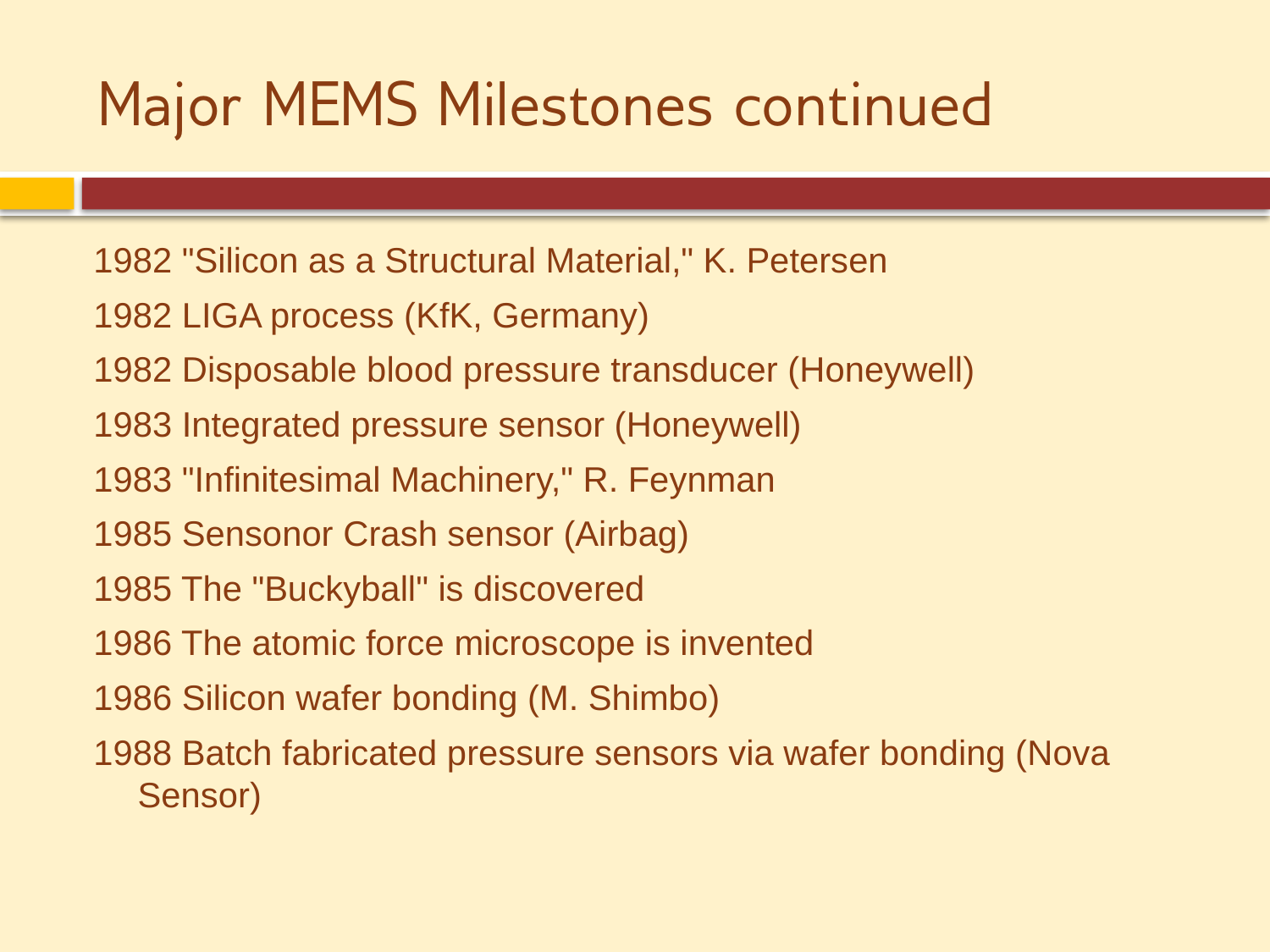

# Major MEMS Milestones continued
1982 "Silicon as a Structural Material," K. Petersen
1982 LIGA process (KfK, Germany)
1982 Disposable blood pressure transducer (Honeywell)
1983 Integrated pressure sensor (Honeywell)
1983 "Infinitesimal Machinery," R. Feynman
1985 Sensonor Crash sensor (Airbag)
1985 The "Buckyball" is discovered
1986 The atomic force microscope is invented
1986 Silicon wafer bonding (M. Shimbo)
1988 Batch fabricated pressure sensors via wafer bonding (Nova Sensor)